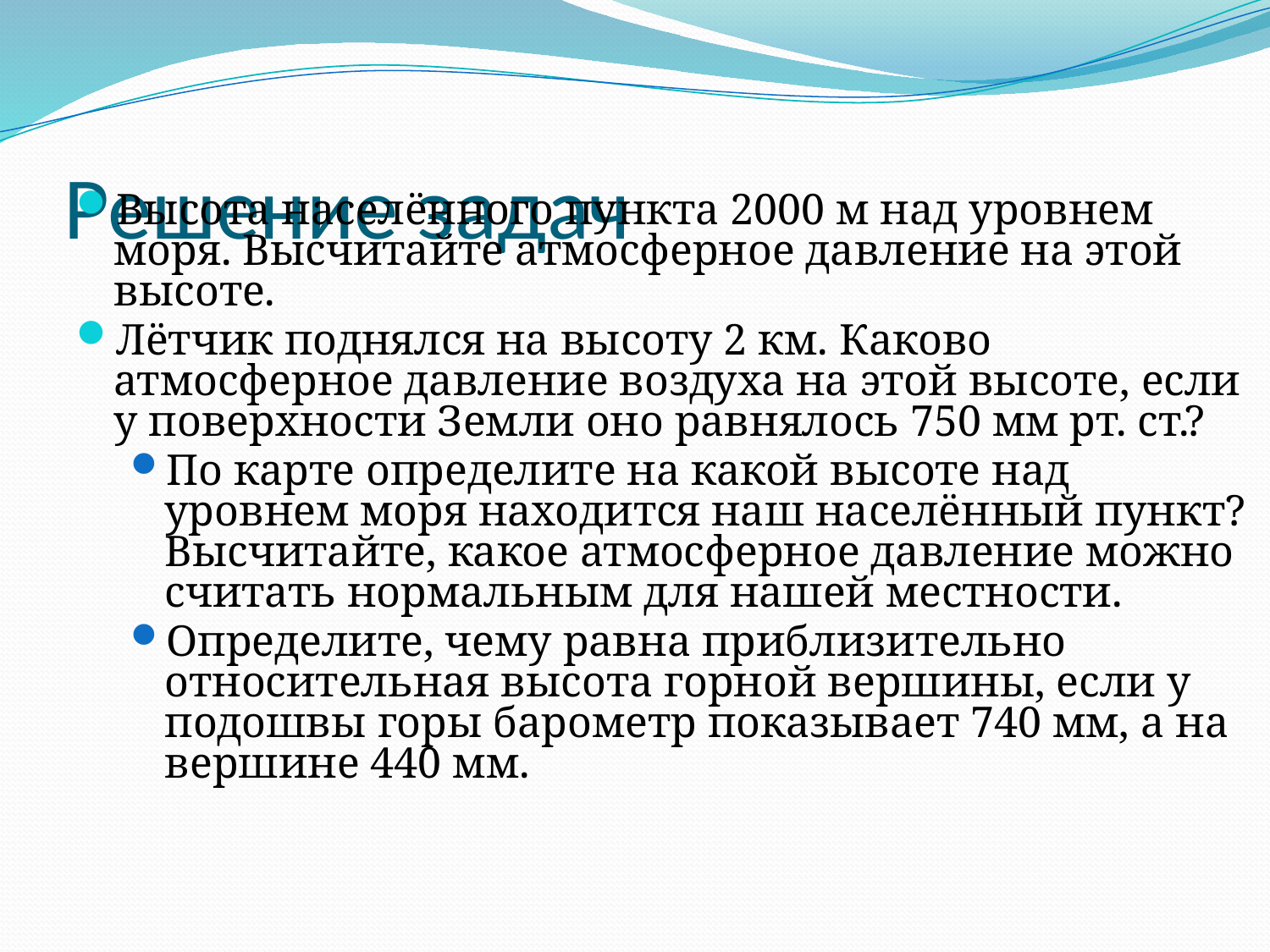

# Решение задач
Высота населённого пункта 2000 м над уровнем моря. Высчитайте атмосферное давление на этой высоте.
Лётчик поднялся на высоту 2 км. Каково атмосферное давление воздуха на этой высоте, если у поверхности Земли оно равнялось 750 мм рт. ст.?
По карте определите на какой высоте над уровнем моря находится наш населённый пункт? Высчитайте, какое атмосферное давление можно считать нормальным для нашей местности.
Определите, чему равна приблизительно относительная высота горной вершины, если у подошвы горы барометр показывает 740 мм, а на вершине 440 мм.